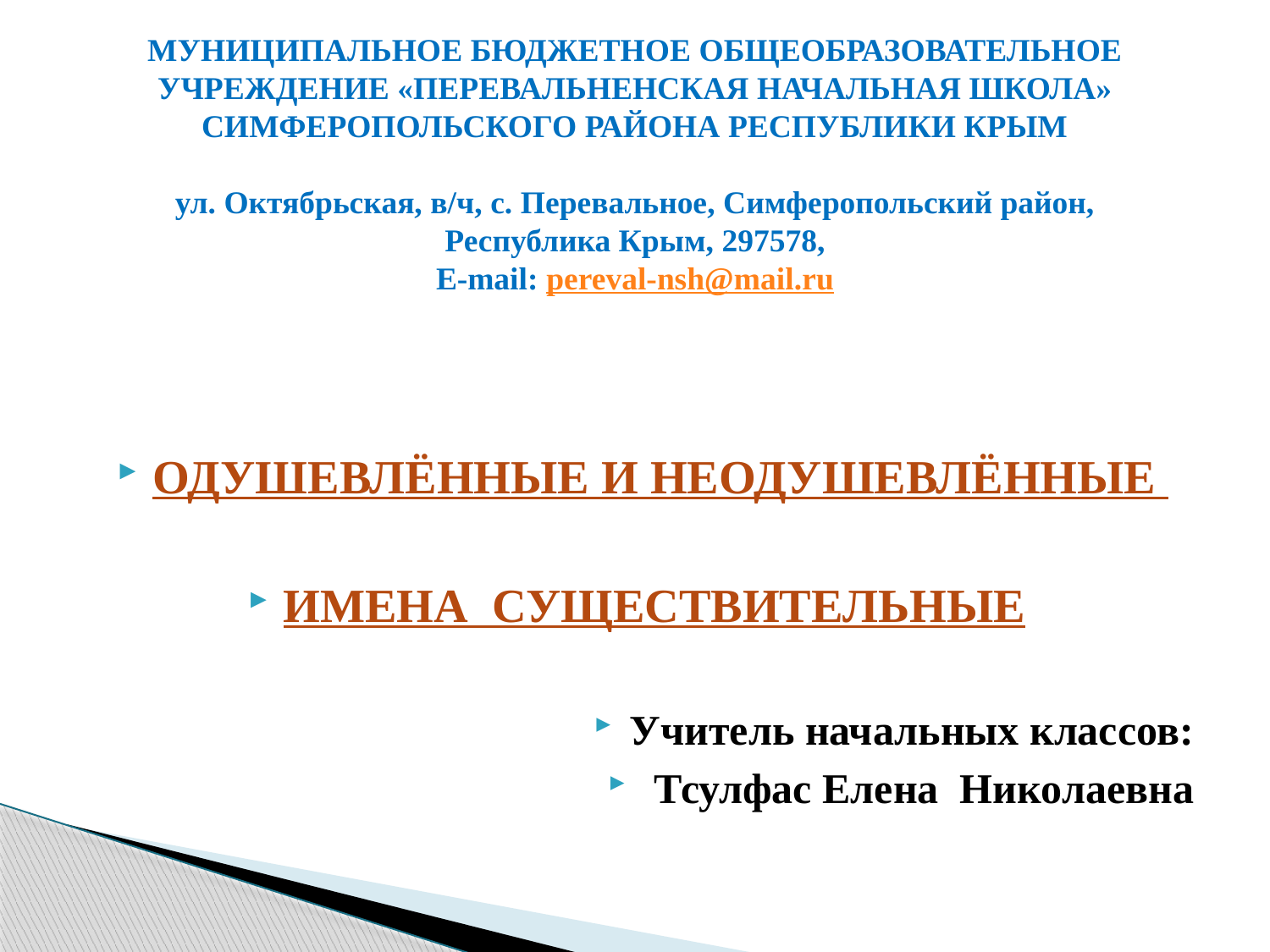

# МУНИЦИПАЛЬНОЕ БЮДЖЕТНОЕ ОБЩЕОБРАЗОВАТЕЛЬНОЕ УЧРЕЖДЕНИЕ «ПЕРЕВАЛЬНЕНСКАЯ НАЧАЛЬНАЯ ШКОЛА» СИМФЕРОПОЛЬСКОГО РАЙОНА РЕСПУБЛИКИ КРЫМ   ул. Октябрьская, в/ч, с. Перевальное, Симферопольский район, Республика Крым, 297578, Е-mail: pereval-nsh@mail.ru

ОДУШЕВЛЁННЫЕ И НЕОДУШЕВЛЁННЫЕ

ИМЕНА  СУЩЕСТВИТЕЛЬНЫЕ

Учитель начальных классов:
 Тсулфас Елена  Николаевна